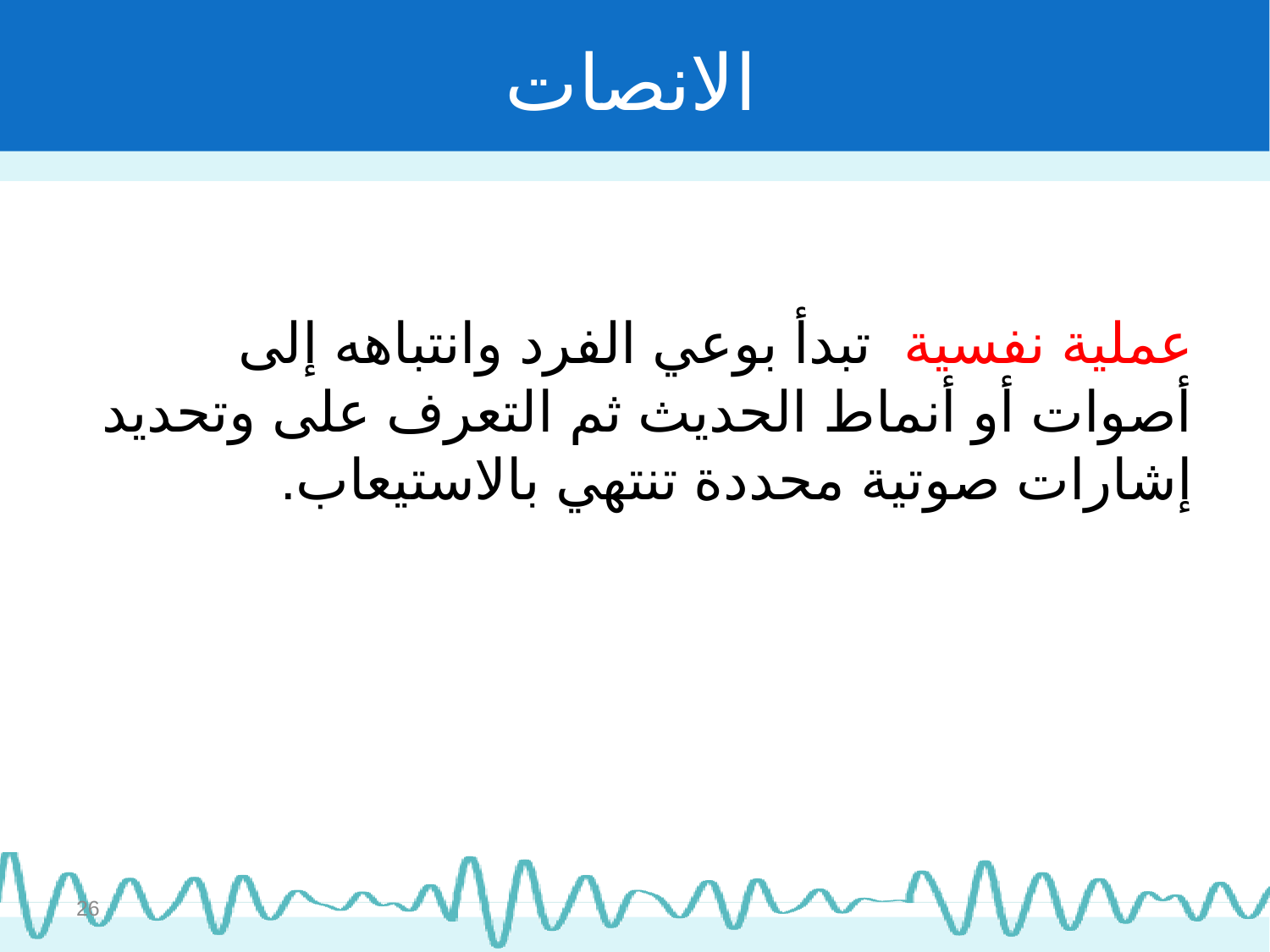

# الانصات

عملية نفسية  تبدأ بوعي الفرد وانتباهه إلى أصوات أو أنماط الحديث ثم التعرف على وتحديد إشارات صوتية محددة تنتهي بالاستيعاب.
26